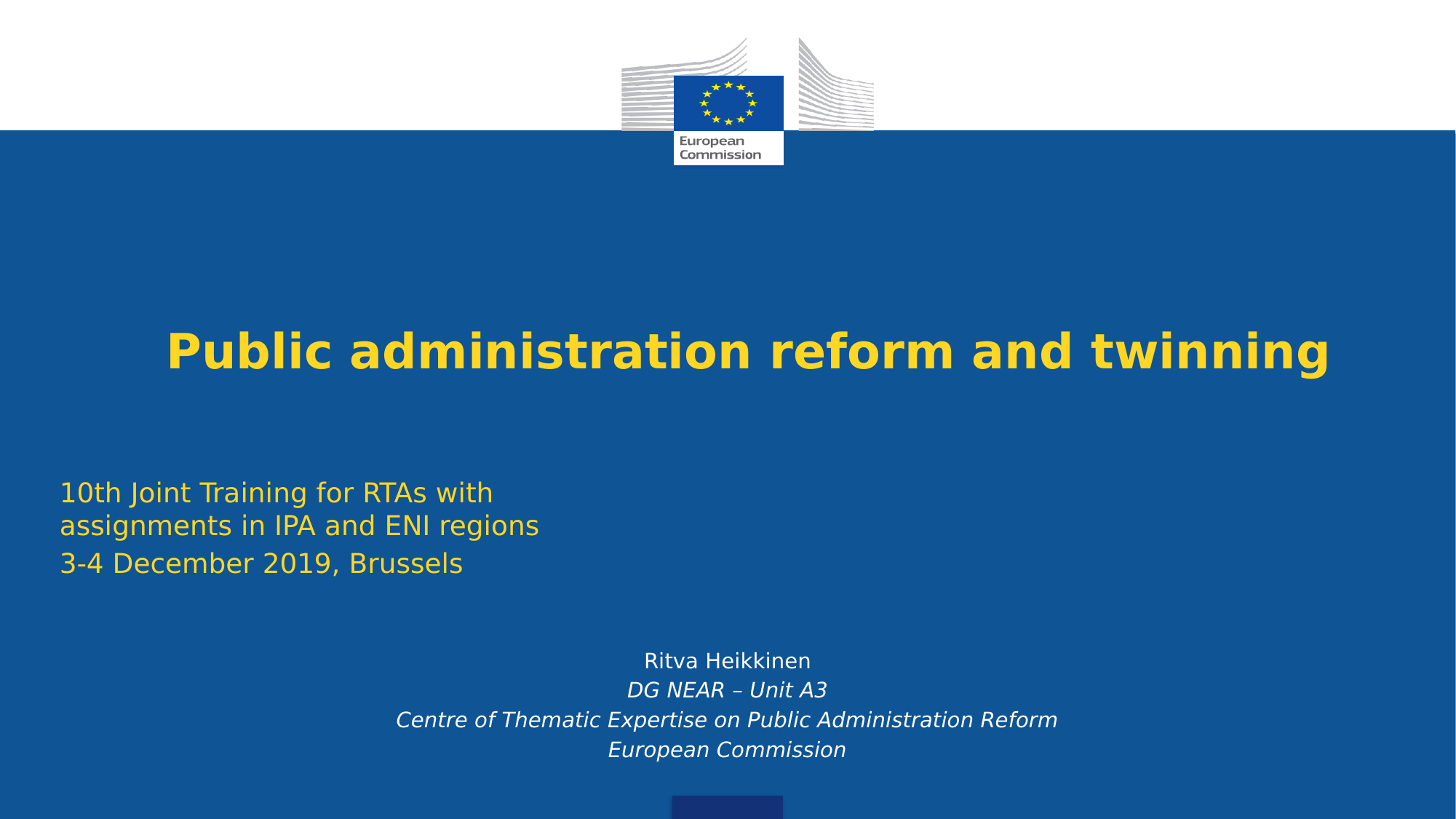

# Public administration reform and twinning
10th Joint Training for RTAs with assignments in IPA and ENI regions
3-4 December 2019, Brussels
Ritva Heikkinen
DG NEAR – Unit A3
Centre of Thematic Expertise on Public Administration Reform
European Commission